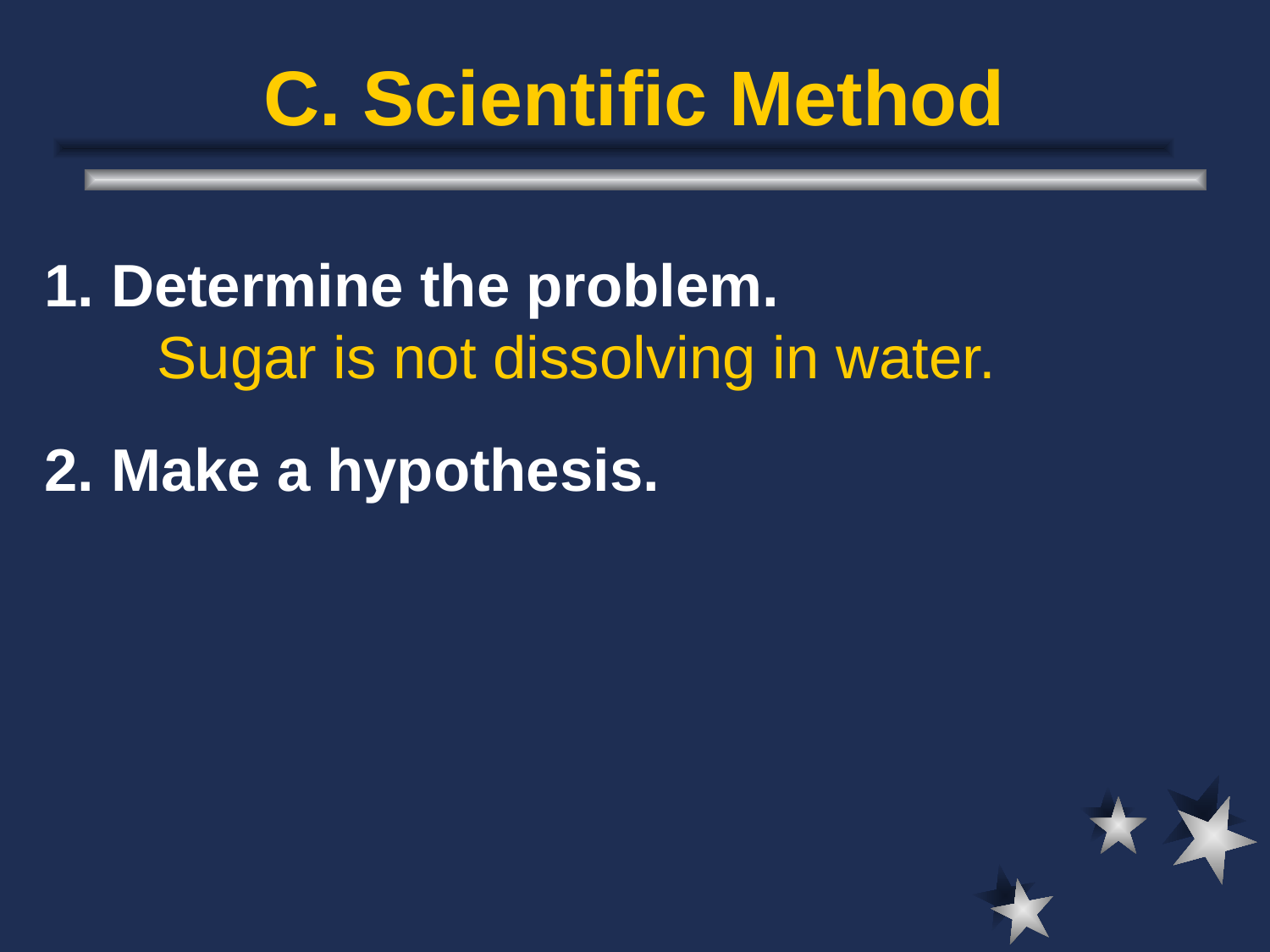

# C. Scientific Method
1. Determine the problem.
  Sugar is not dissolving in water.
2. Make a hypothesis.